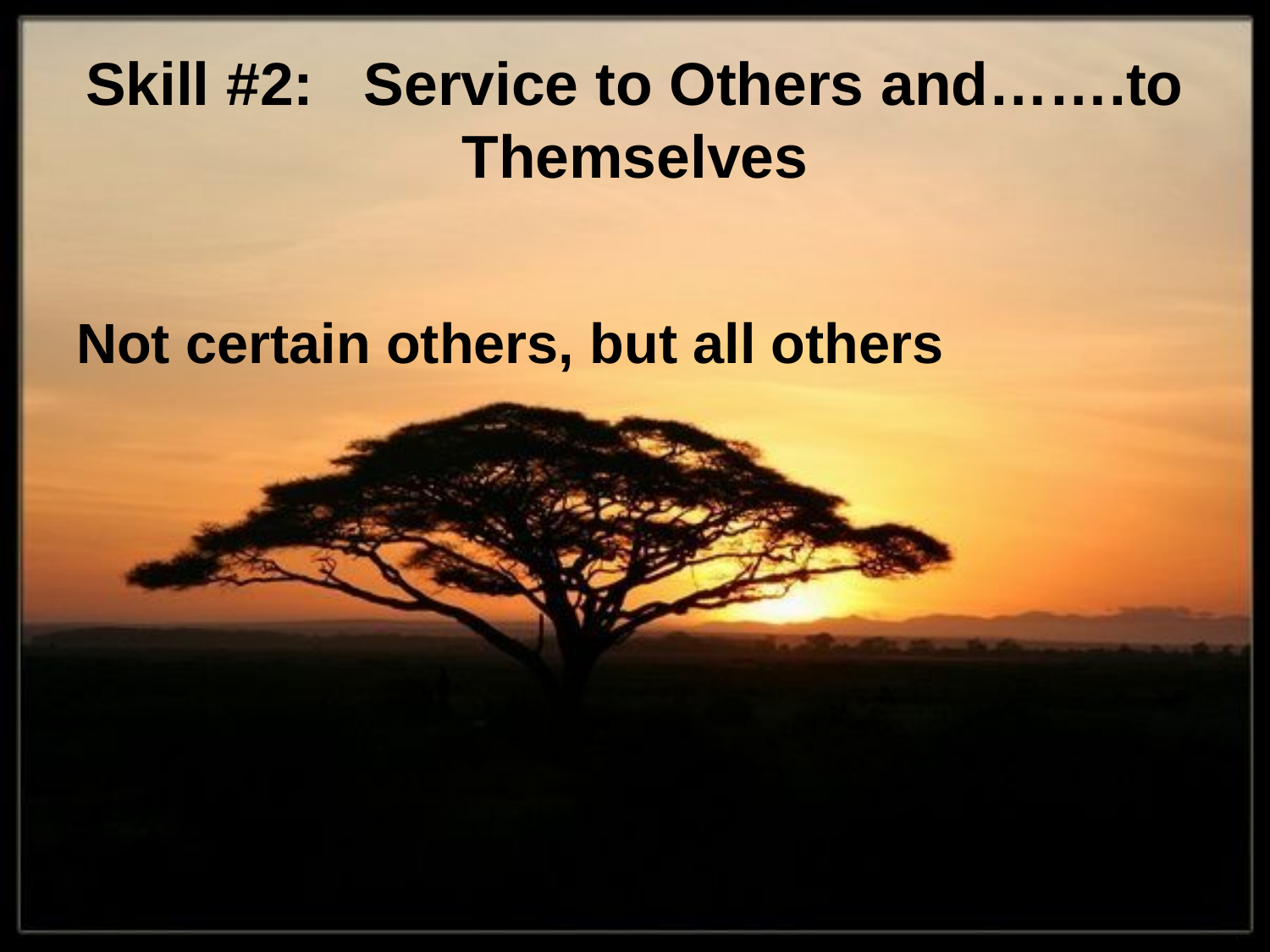

# Skill #2:   Service to Others and…….to Themselves

Not certain others, but all others